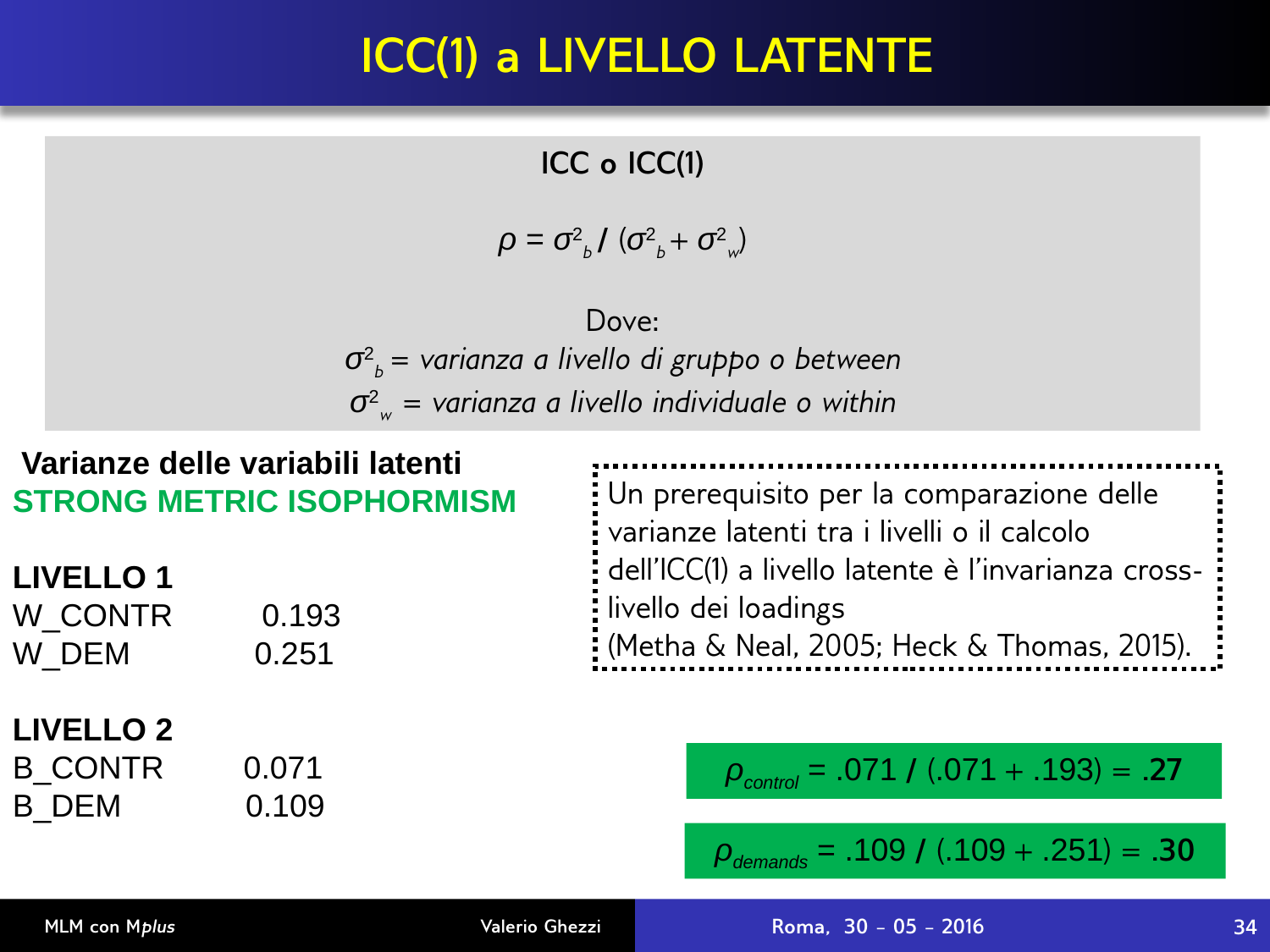

# ICC(1) a LIVELLO LATENTE
ICC o ICC(1)

ρ = σ2b / (σ2b + σ2w)

Dove:
σ2b = varianza a livello di gruppo o between
σ2w = varianza a livello individuale o within
 Varianze delle variabili latenti
STRONG METRIC ISOPHORMISM

LIVELLO 1
W_CONTR          0.193
W_DEM              0.251

LIVELLO 2
B_CONTR         0.071
B_DEM              0.109
Un prerequisito per la comparazione delle varianze latenti tra i livelli o il calcolo dell’ICC(1) a livello latente è l’invarianza cross-livello dei loadings
(Metha & Neal, 2005; Heck & Thomas, 2015).
ρcontrol = .071 / (.071 + .193) = .27
ρdemands = .109 / (.109 + .251) = .30
  MLM con Mplus                                                  Valerio Ghezzi
Roma,  30 – 05 – 2016
34